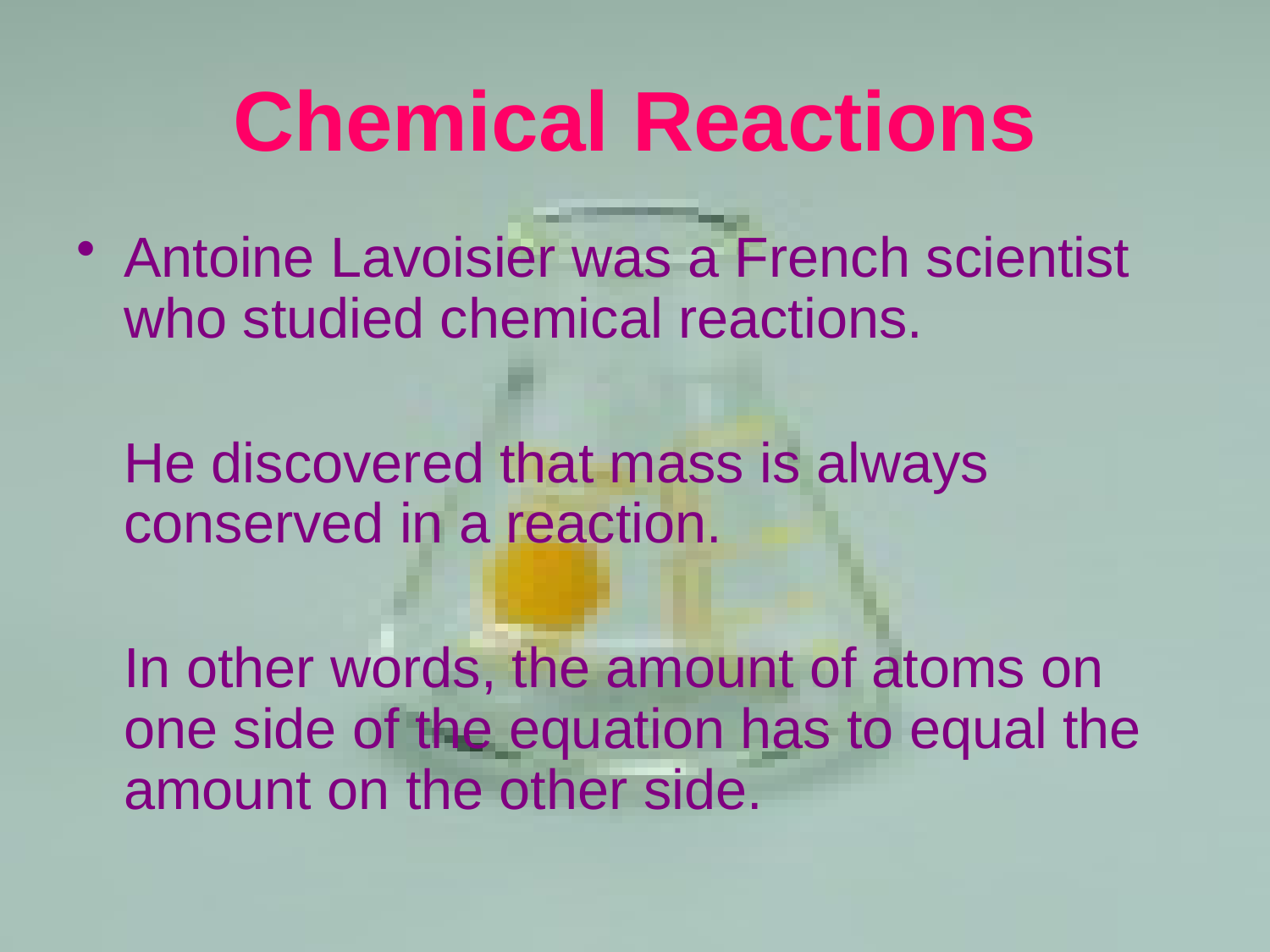

# Chemical Reactions
Antoine Lavoisier was a French scientist who studied chemical reactions.

	He discovered that mass is always conserved in a reaction.

	In other words, the amount of atoms on one side of the equation has to equal the amount on the other side.